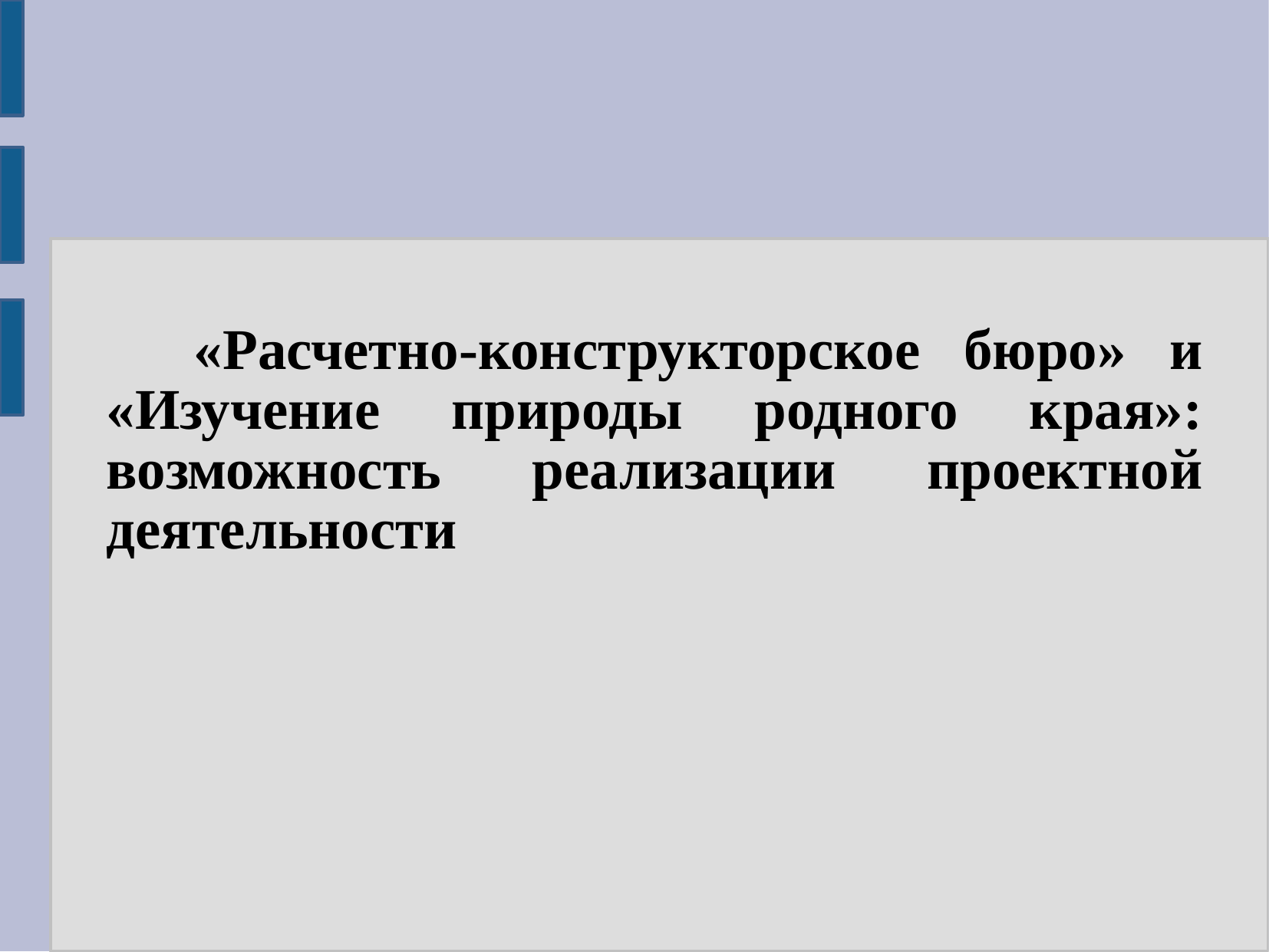

#

   «Расчетно-конструкторское бюро» и «Изучение природы родного края»: возможность реализации проектной деятельности